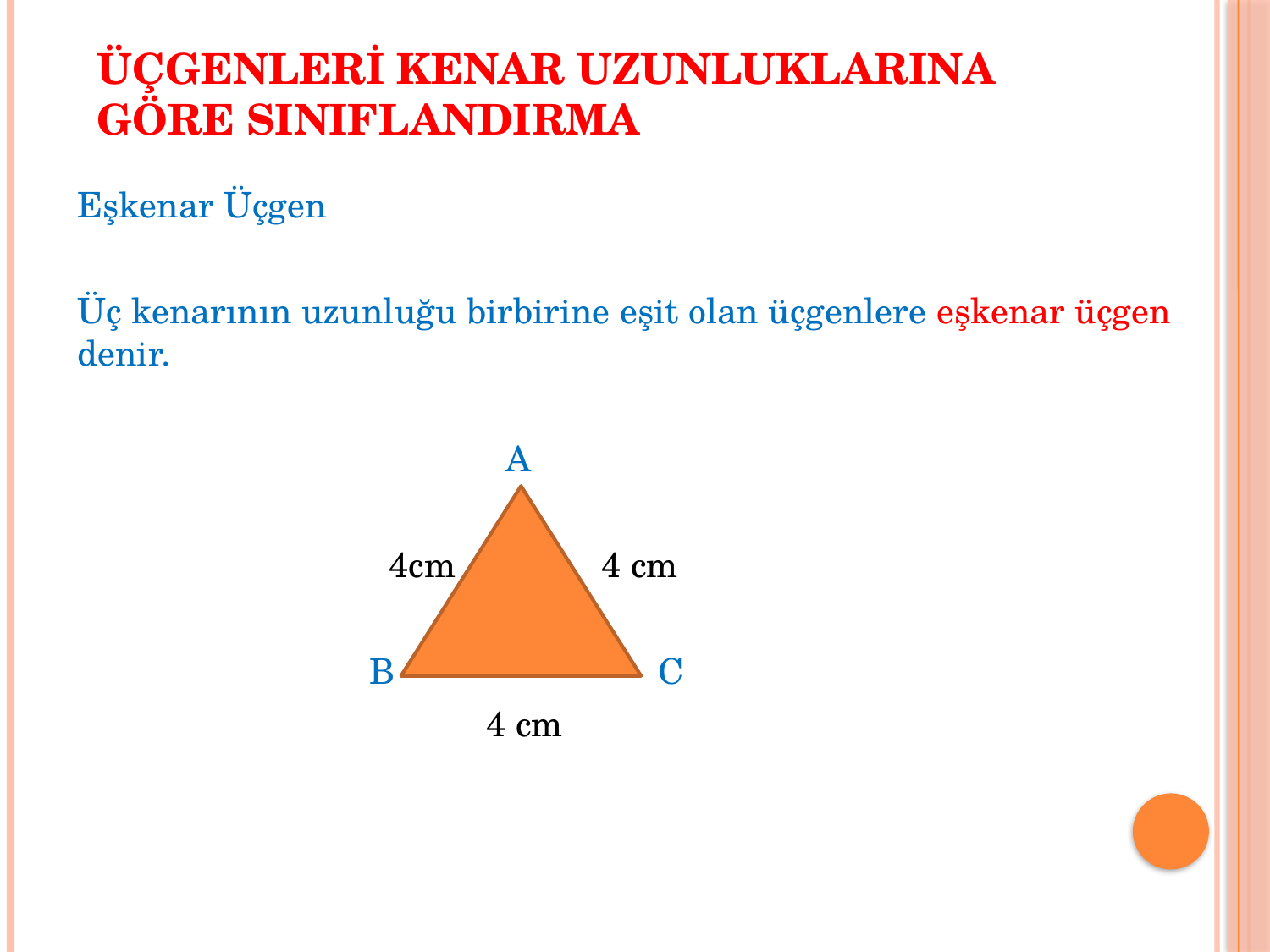

ÜÇGENLERİ KENAR UZUNLUKLARINA GÖRE SINIFLANDIRMA
Eşkenar Üçgen

Üç kenarının uzunluğu birbirine eşit olan üçgenlere eşkenar üçgen denir.

                                            A

                                4cm               4 cm

                              B                           C
                                          4 cm